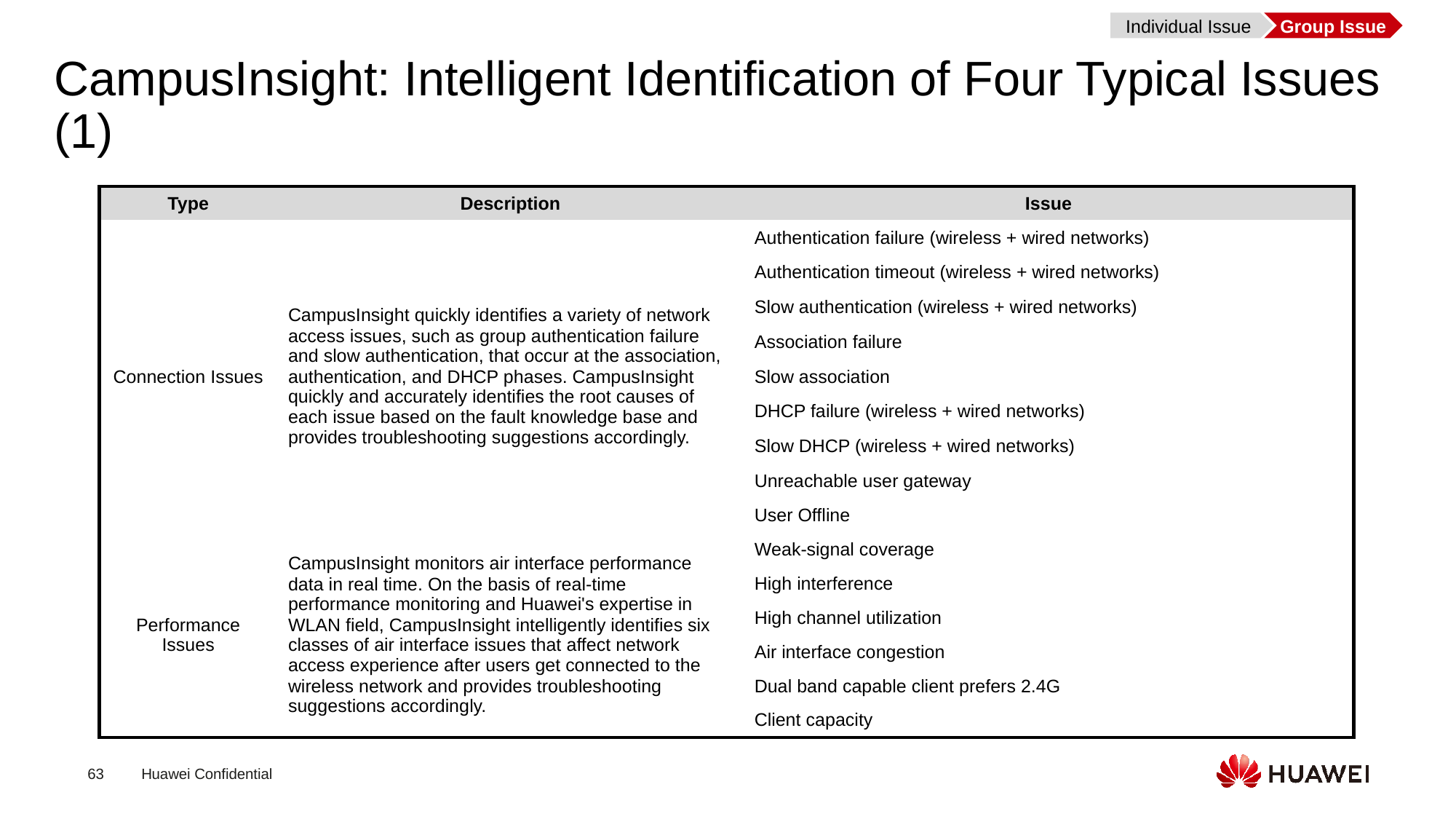

Individual Issue
Group Issue
# CampusInsight: Intelligent Identification of Four Typical Issues (1)
| Type | Description | Issue |
| --- | --- | --- |
| Connection Issues | CampusInsight quickly identifies a variety of network access issues, such as group authentication failure and slow authentication, that occur at the association, authentication, and DHCP phases. CampusInsight quickly and accurately identifies the root causes of each issue based on the fault knowledge base and provides troubleshooting suggestions accordingly. | Authentication failure (wireless + wired networks) |
|  |  | Authentication timeout (wireless + wired networks) |
|  |  | Slow authentication (wireless + wired networks) |
|  |  | Association failure |
|  |  | Slow association |
|  |  | DHCP failure (wireless + wired networks) |
|  |  | Slow DHCP (wireless + wired networks) |
|  |  | Unreachable user gateway |
|  |  | User Offline |
| Performance Issues | CampusInsight monitors air interface performance data in real time. On the basis of real-time performance monitoring and Huawei's expertise in WLAN field, CampusInsight intelligently identifies six classes of air interface issues that affect network access experience after users get connected to the wireless network and provides troubleshooting suggestions accordingly. | Weak-signal coverage |
|  |  | High interference |
|  |  | High channel utilization |
|  |  | Air interface congestion |
|  |  | Dual band capable client prefers 2.4G |
|  |  | Client capacity |